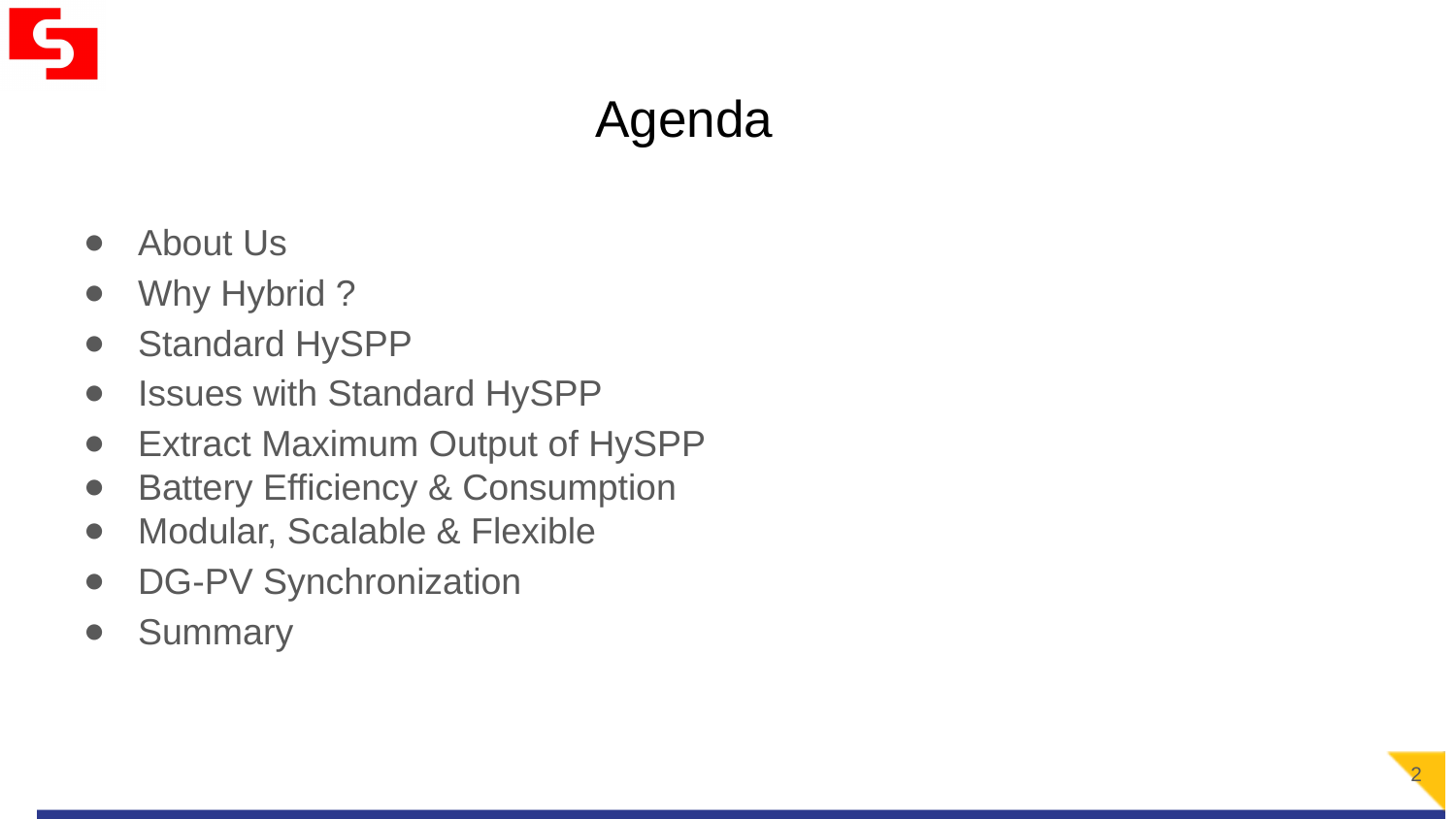

# Agenda
About Us
Why Hybrid ?
Standard HySPP
Issues with Standard HySPP
Extract Maximum Output of HySPP
Battery Efficiency & Consumption
Modular, Scalable & Flexible
DG-PV Synchronization
Summary
2